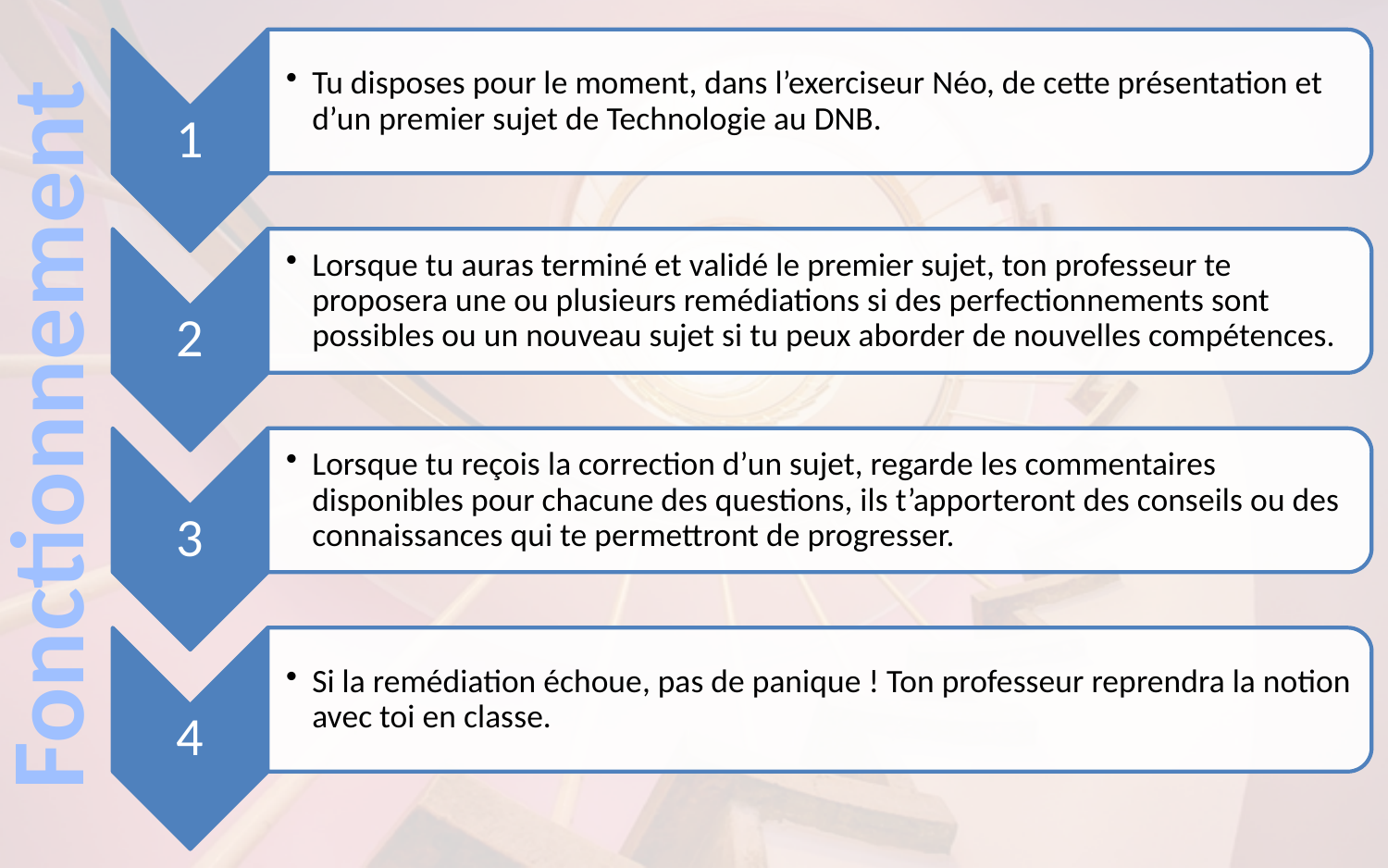

1
Tu disposes pour le moment, dans l’exerciseur Néo, de cette présentation et d’un premier sujet de Technologie au DNB.
2
Lorsque tu auras terminé et validé le premier sujet, ton professeur te proposera une ou plusieurs remédiations si des perfectionnements sont possibles ou un nouveau sujet si tu peux aborder de nouvelles compétences.
3
Lorsque tu reçois la correction d’un sujet, regarde les commentaires disponibles pour chacune des questions, ils t’apporteront des conseils ou des connaissances qui te permettront de progresser.
4
Si la remédiation échoue, pas de panique ! Ton professeur reprendra la notion avec toi en classe.
Fonctionnement